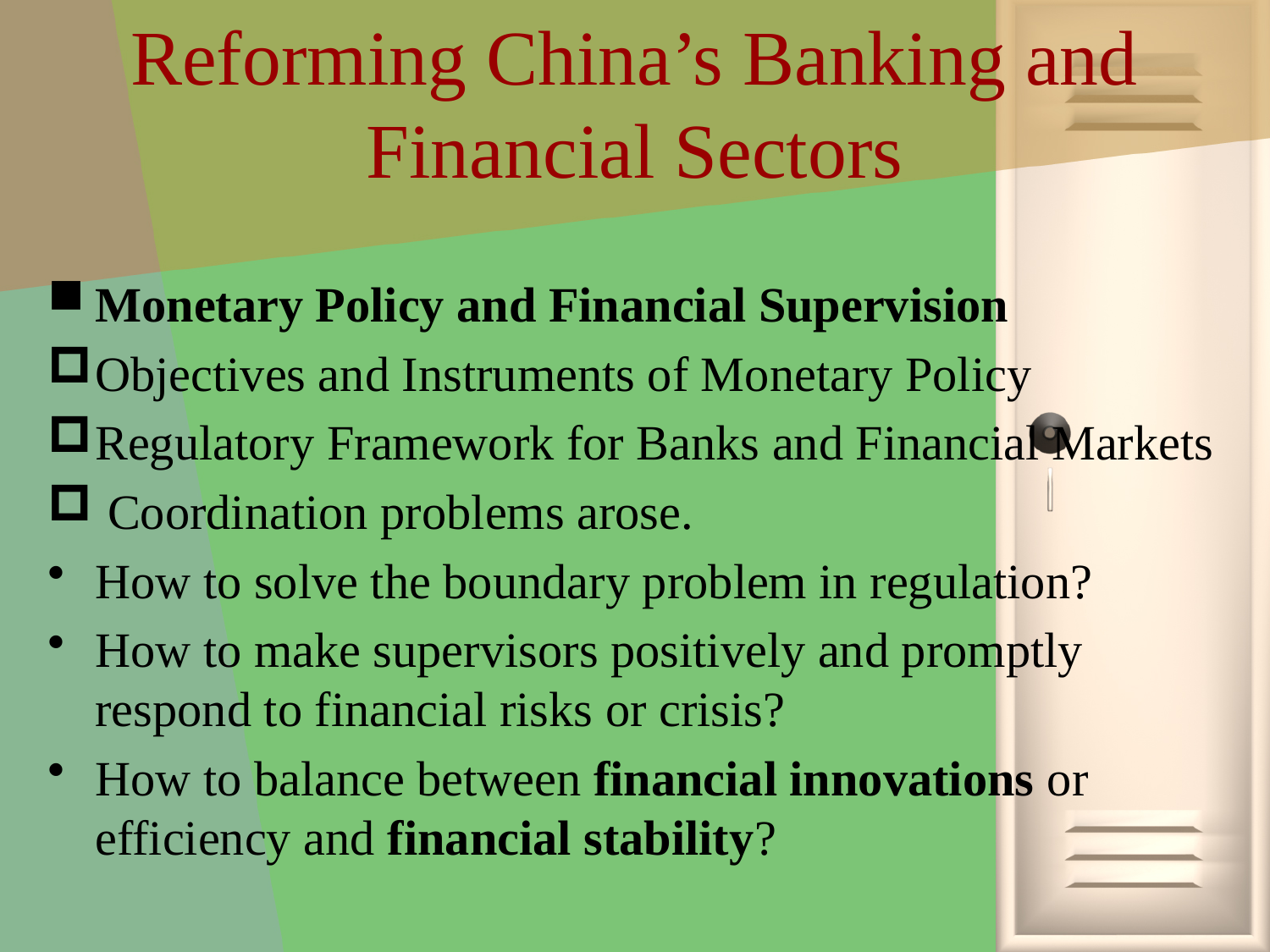

# Reforming China’s Banking and Financial Sectors
Monetary Policy and Financial Supervision
Objectives and Instruments of Monetary Policy
Regulatory Framework for Banks and Financial Markets
 Coordination problems arose.
How to solve the boundary problem in regulation?
How to make supervisors positively and promptly respond to financial risks or crisis?
How to balance between financial innovations or efficiency and financial stability?